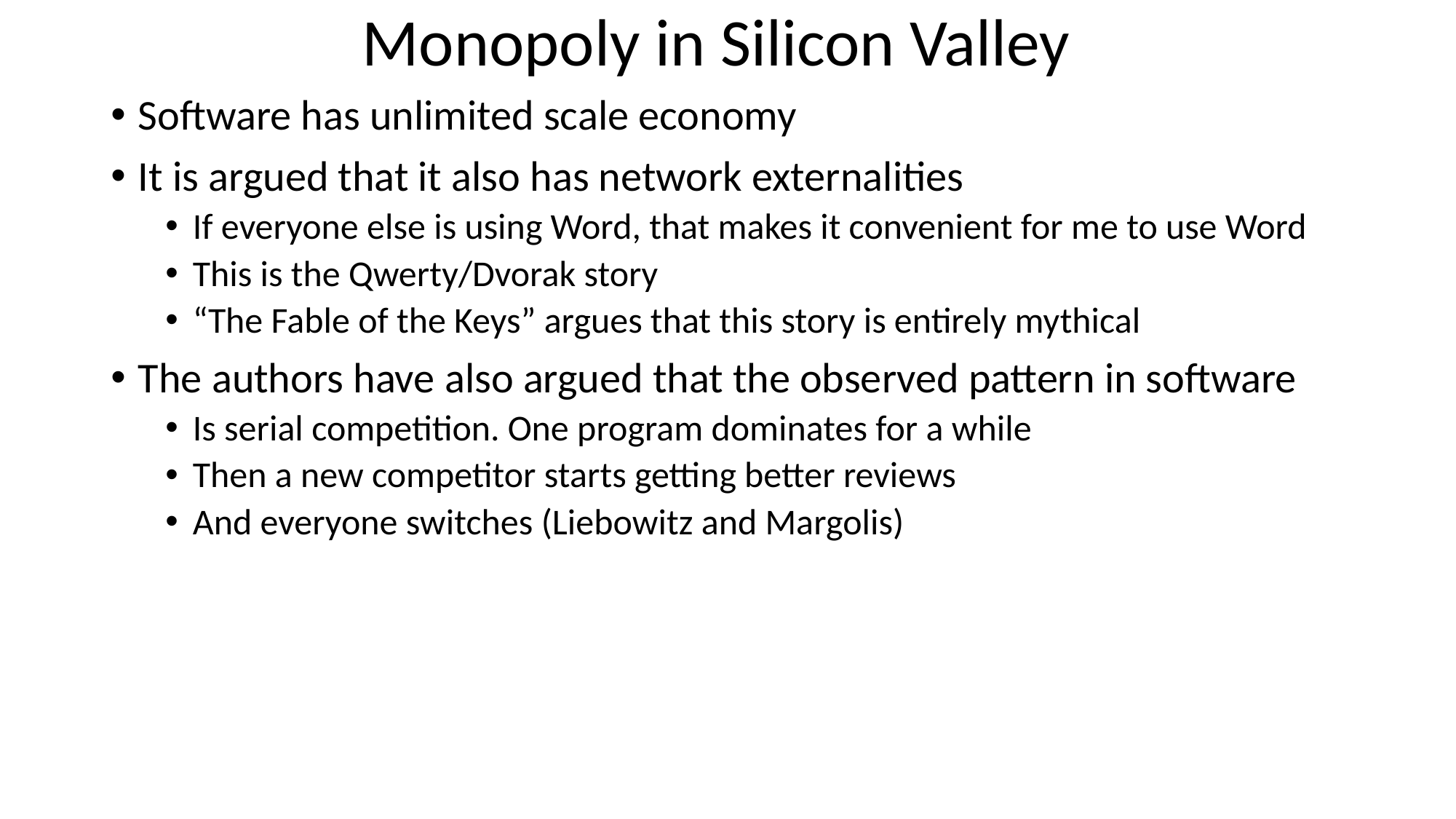

# Monopoly in Silicon Valley
Software has unlimited scale economy
It is argued that it also has network externalities
If everyone else is using Word, that makes it convenient for me to use Word
This is the Qwerty/Dvorak story
“The Fable of the Keys” argues that this story is entirely mythical
The authors have also argued that the observed pattern in software
Is serial competition. One program dominates for a while
Then a new competitor starts getting better reviews
And everyone switches (Liebowitz and Margolis)